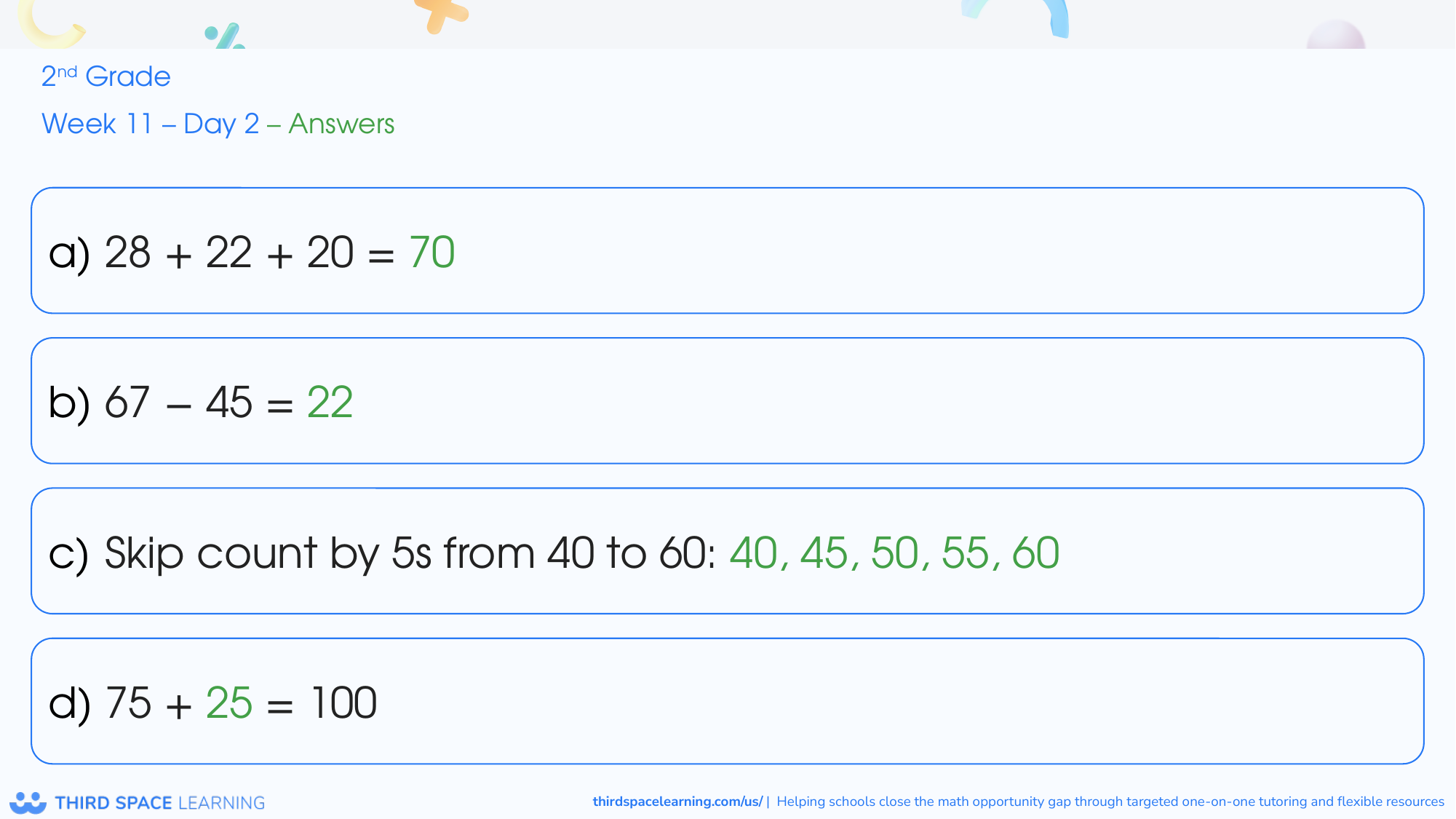

2nd Grade
Week 11 – Day 2 – Answers
28 + 22 + 20 = 70
67 − 45 = 22
Skip count by 5s from 40 to 60: 40, 45, 50, 55, 60
75 + 25 = 100